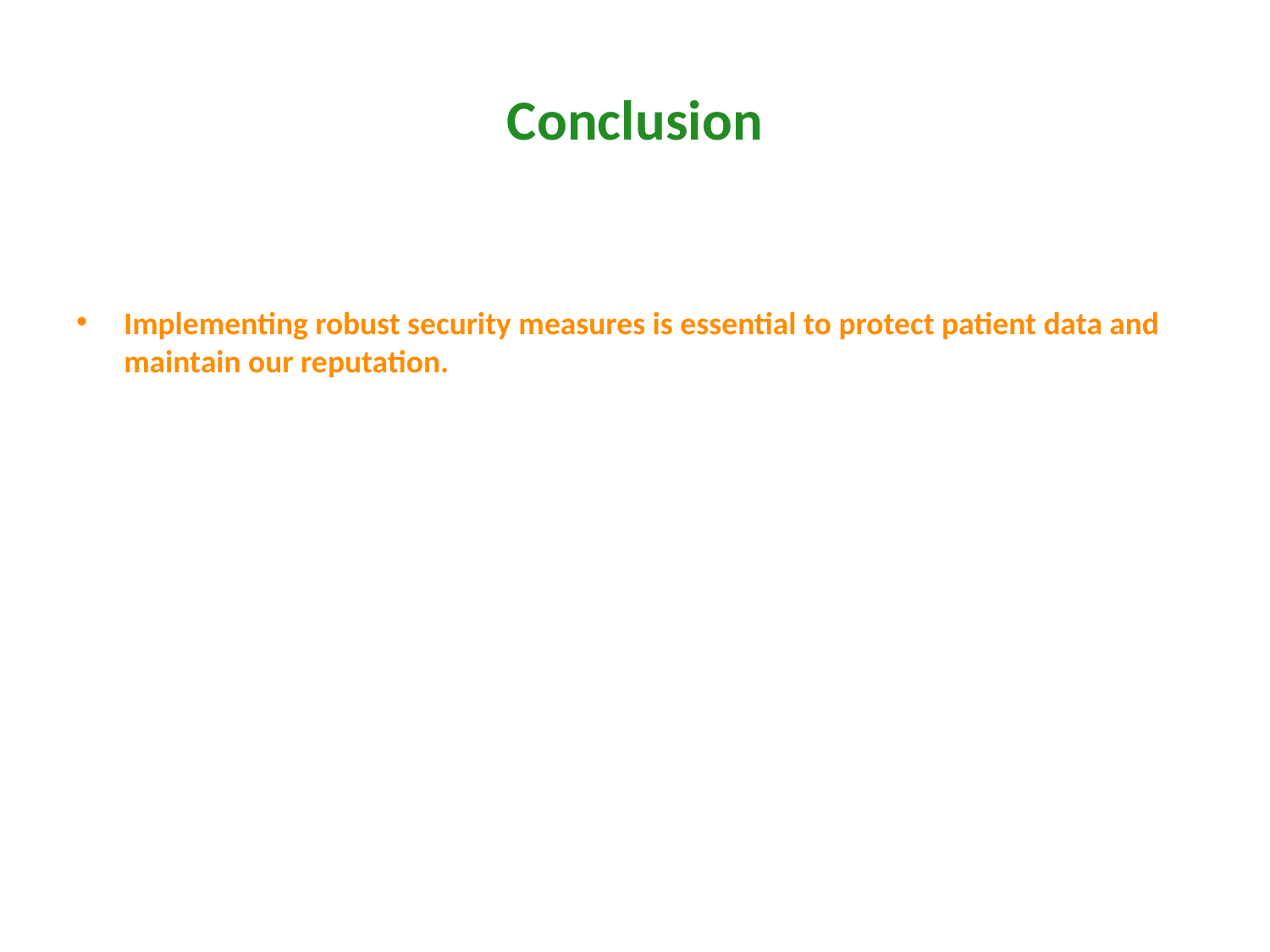

# Conclusion

Implementing robust security measures is essential to protect patient data and maintain our reputation.